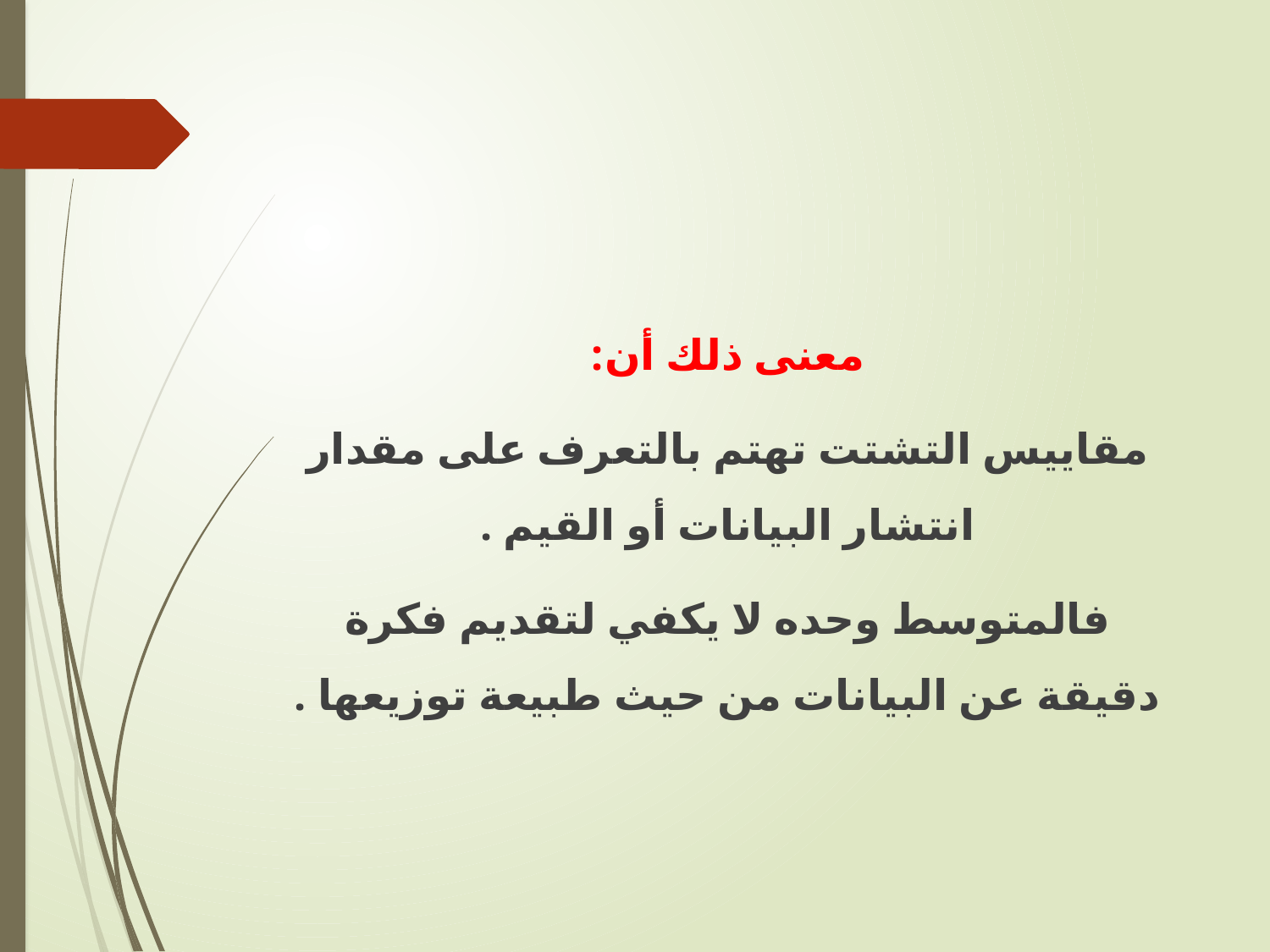

معنى ذلك أن:
مقاييس التشتت تهتم بالتعرف على مقدار انتشار البيانات أو القيم .
فالمتوسط وحده لا يكفي لتقديم فكرة دقيقة عن البيانات من حيث طبيعة توزيعها .